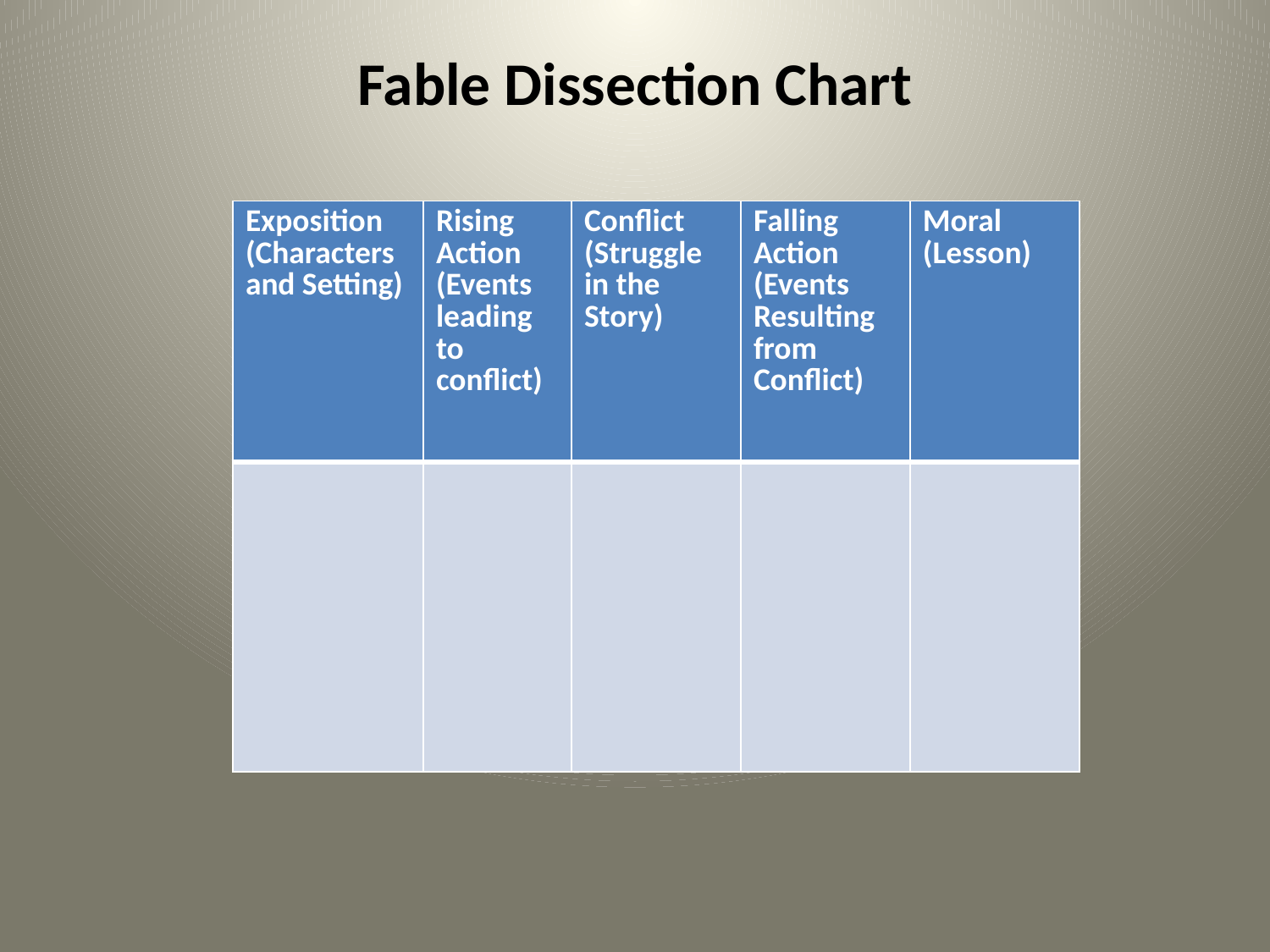

# Fable Dissection Chart
| Exposition (Characters and Setting) | Rising Action (Events leading to conflict) | Conflict (Struggle in the Story) | Falling Action (Events Resulting from Conflict) | Moral (Lesson) |
| --- | --- | --- | --- | --- |
|  |  |  |  |  |